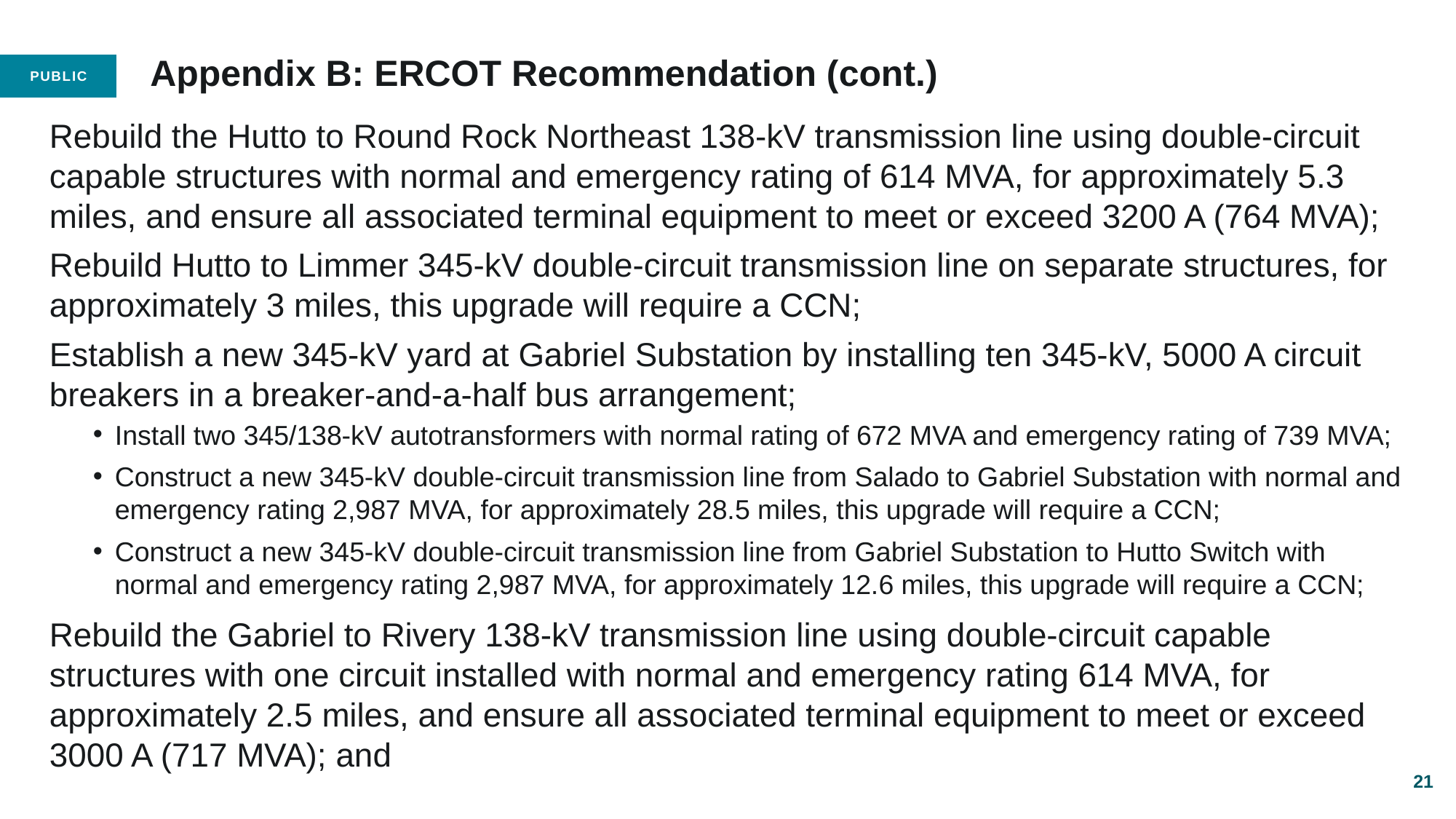

# Appendix B: ERCOT Recommendation (cont.)
Rebuild the Hutto to Round Rock Northeast 138-kV transmission line using double-circuit capable structures with normal and emergency rating of 614 MVA, for approximately 5.3 miles, and ensure all associated terminal equipment to meet or exceed 3200 A (764 MVA);
Rebuild Hutto to Limmer 345-kV double-circuit transmission line on separate structures, for approximately 3 miles, this upgrade will require a CCN;
Establish a new 345-kV yard at Gabriel Substation by installing ten 345-kV, 5000 A circuit breakers in a breaker-and-a-half bus arrangement;
Install two 345/138-kV autotransformers with normal rating of 672 MVA and emergency rating of 739 MVA;
Construct a new 345-kV double-circuit transmission line from Salado to Gabriel Substation with normal and emergency rating 2,987 MVA, for approximately 28.5 miles, this upgrade will require a CCN;
Construct a new 345-kV double-circuit transmission line from Gabriel Substation to Hutto Switch with normal and emergency rating 2,987 MVA, for approximately 12.6 miles, this upgrade will require a CCN;
Rebuild the Gabriel to Rivery 138-kV transmission line using double-circuit capable structures with one circuit installed with normal and emergency rating 614 MVA, for approximately 2.5 miles, and ensure all associated terminal equipment to meet or exceed 3000 A (717 MVA); and
21